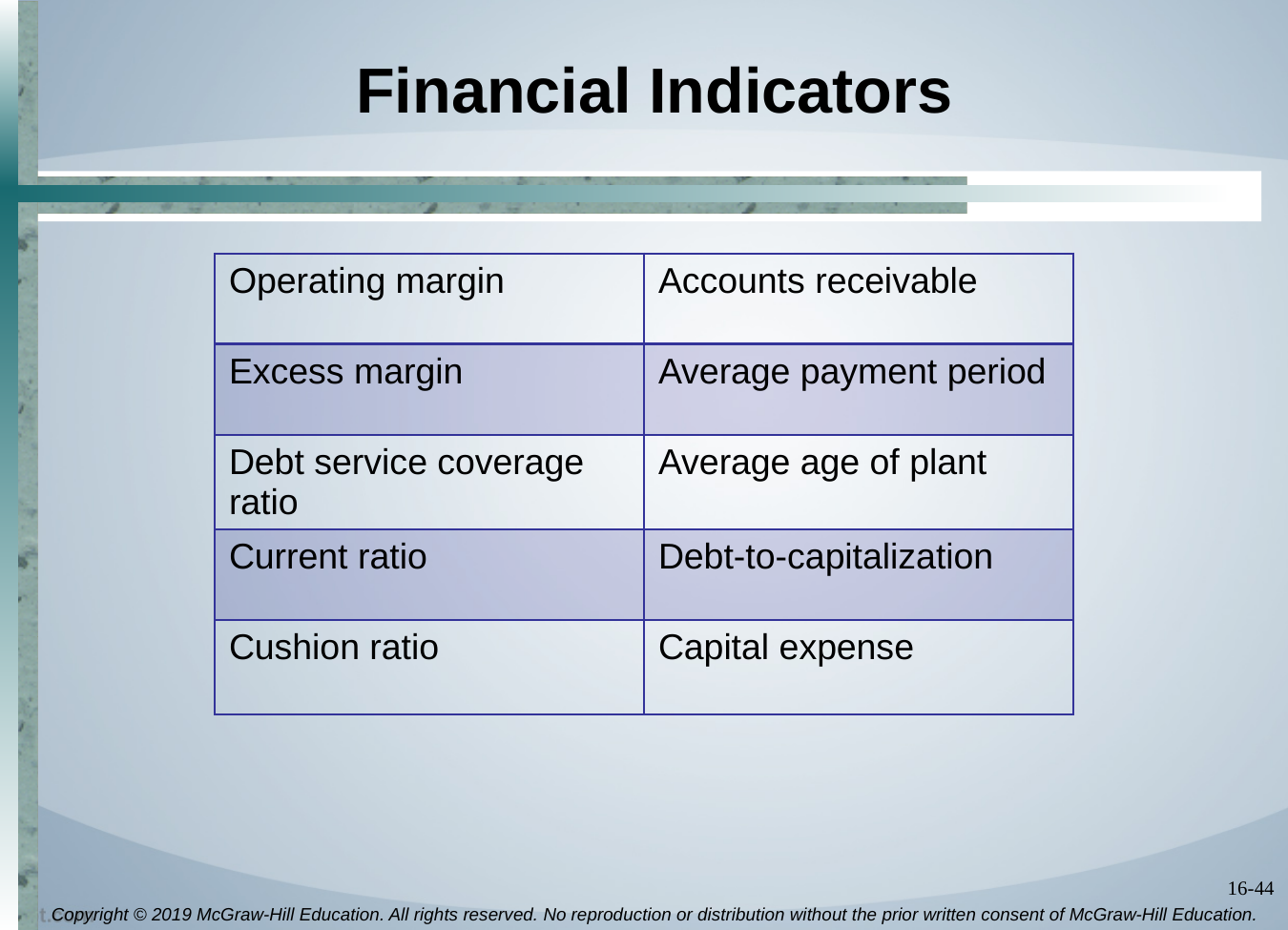

# Financial Indicators
| Operating margin | Accounts receivable |
| --- | --- |
| Excess margin | Average payment period |
| Debt service coverage ratio | Average age of plant |
| Current ratio | Debt-to-capitalization |
| Cushion ratio | Capital expense |